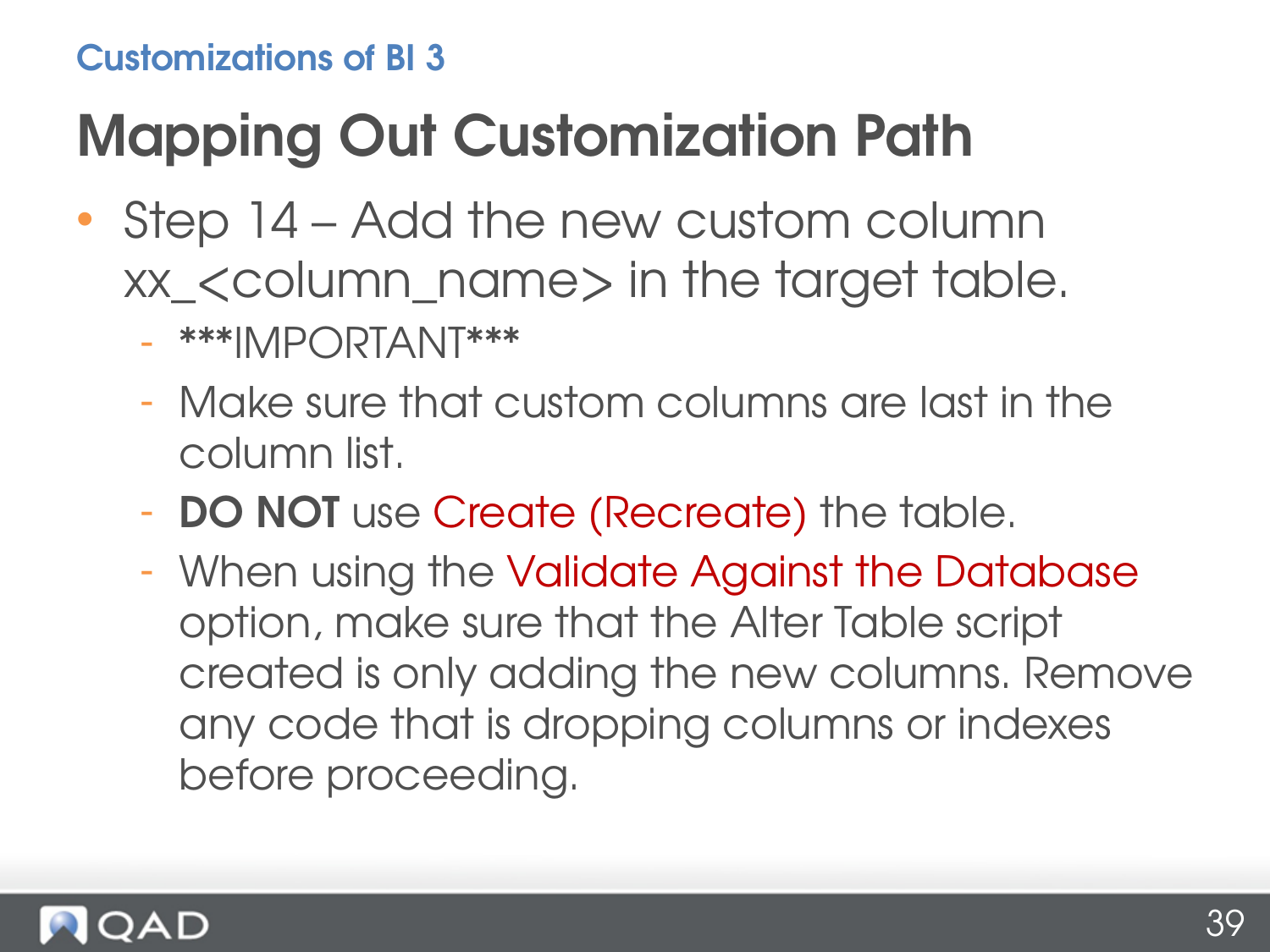

Customizations of BI 3
# Mapping Out Customization Path
Step 14 – Add the new custom column xx_<column_name> in the target table.
***IMPORTANT***
Make sure that custom columns are last in the column list.
DO NOT use Create (Recreate) the table.
When using the Validate Against the Database option, make sure that the Alter Table script created is only adding the new columns. Remove any code that is dropping columns or indexes before proceeding.
39